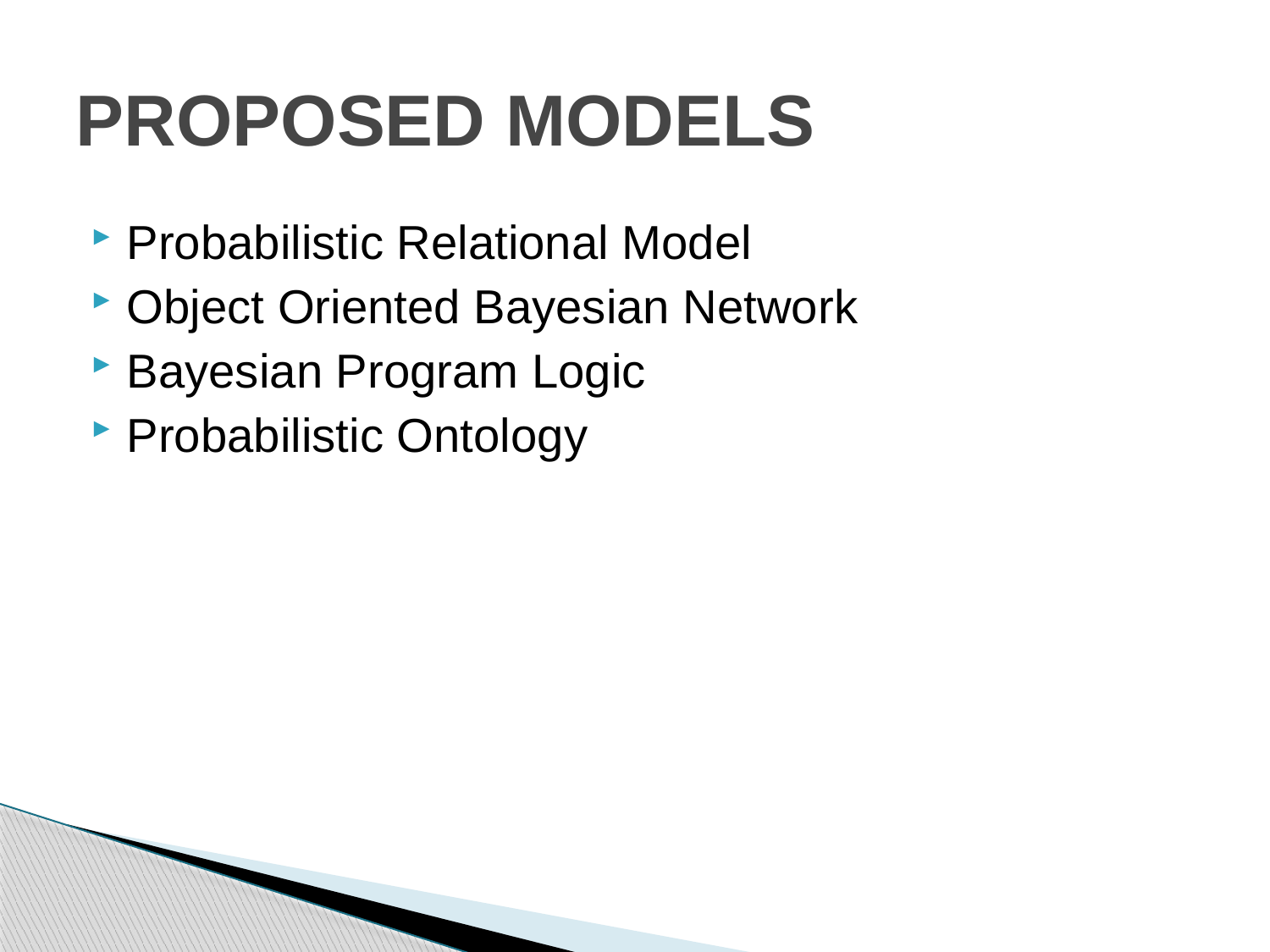

# PROPOSED MODELS
Probabilistic Relational Model
Object Oriented Bayesian Network
Bayesian Program Logic
Probabilistic Ontology